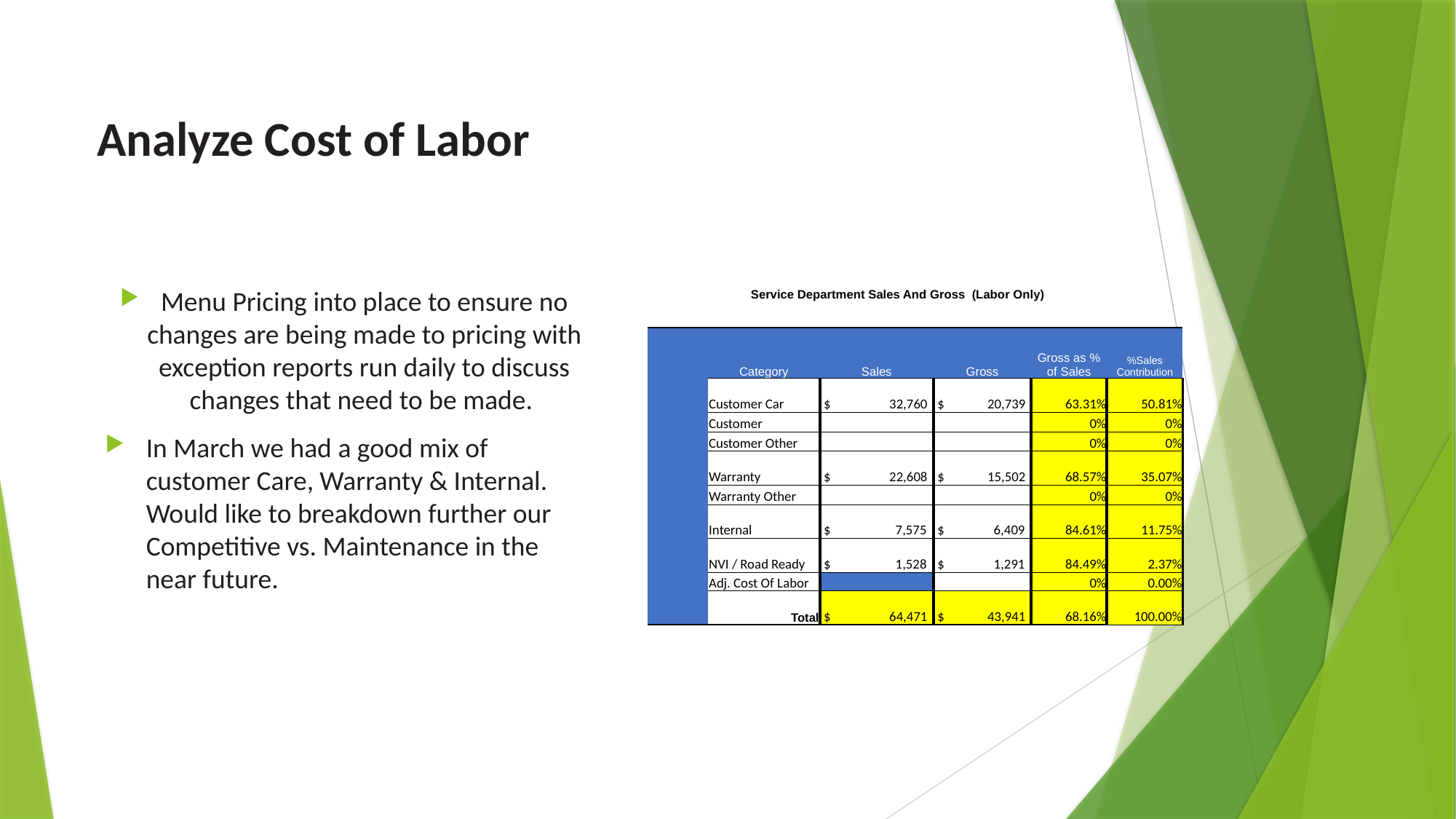

# Analyze Cost of Labor

Menu Pricing into place to ensure no changes are being made to pricing with exception reports run daily to discuss changes that need to be made.
In March we had a good mix of customer Care, Warranty & Internal.  Would like to breakdown further our Competitive vs. Maintenance in the near future.

| Service Department Sales And Gross (Labor Only) |  |  |  |  |  |
| --- | --- | --- | --- | --- | --- |
|  |  |  |  |  |  |
|  | Category | Sales | Gross | Gross as % of Sales | %Sales Contribution |
|  | Customer Car | $ 32,760 | $ 20,739 | 63.31% | 50.81% |
|  | Customer |  |  | 0% | 0% |
|  | Customer Other |  |  | 0% | 0% |
|  | Warranty | $ 22,608 | $ 15,502 | 68.57% | 35.07% |
|  | Warranty Other |  |  | 0% | 0% |
|  | Internal | $ 7,575 | $ 6,409 | 84.61% | 11.75% |
|  | NVI / Road Ready | $ 1,528 | $ 1,291 | 84.49% | 2.37% |
|  | Adj. Cost Of Labor |  |  | 0% | 0.00% |
|  | Total | $ 64,471 | $ 43,941 | 68.16% | 100.00% |